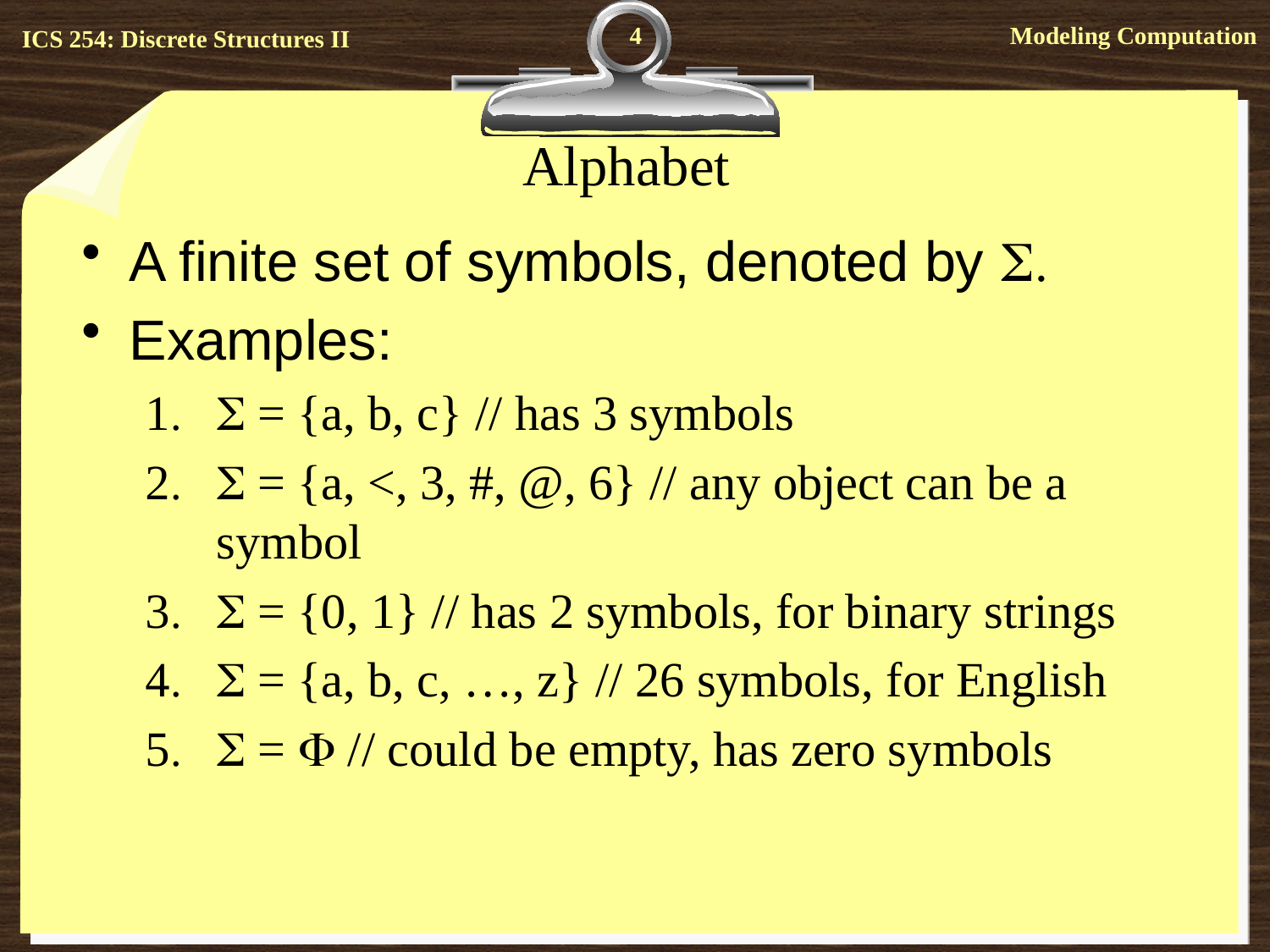

4
# Alphabet
A finite set of symbols, denoted by Σ.
Examples:
Σ = {a, b, c} // has 3 symbols
Σ = {a, <, 3, #, @, 6} // any object can be a symbol
Σ = {0, 1} // has 2 symbols, for binary strings
Σ = {a, b, c, …, z} // 26 symbols, for English
Σ = Φ // could be empty, has zero symbols